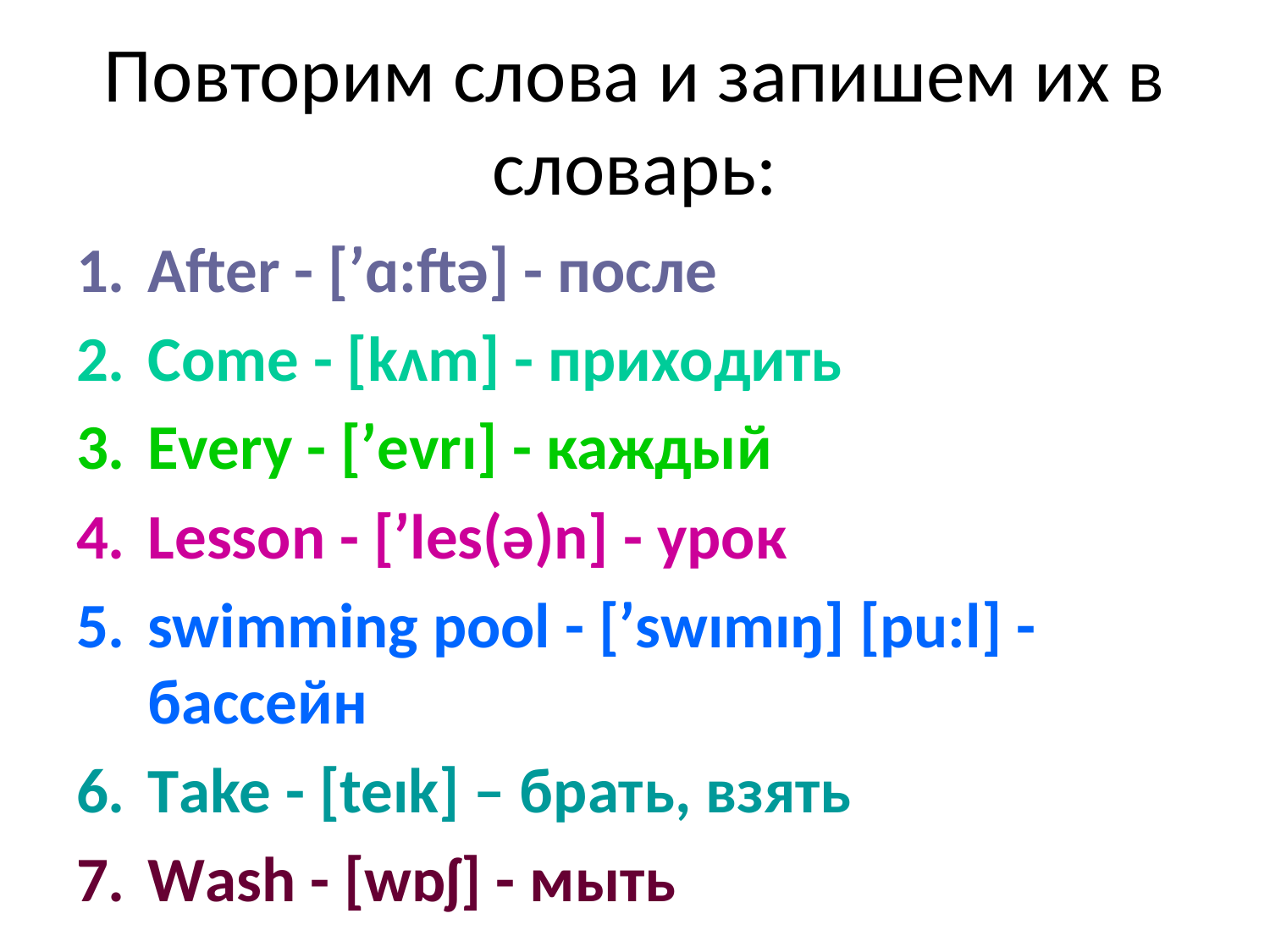

# Повторим слова и запишем их в словарь:
After - [ʹɑ:ftə] - после
Come - [kʌm] - приходить
Every - [ʹevrı] - каждый
Lesson - [ʹles(ə)n] - урок
swimming pool - [ʹswımıŋ] [pu:l] - бассейн
Take - [teık] – брать, взять
Wash - [wɒʃ] - мыть